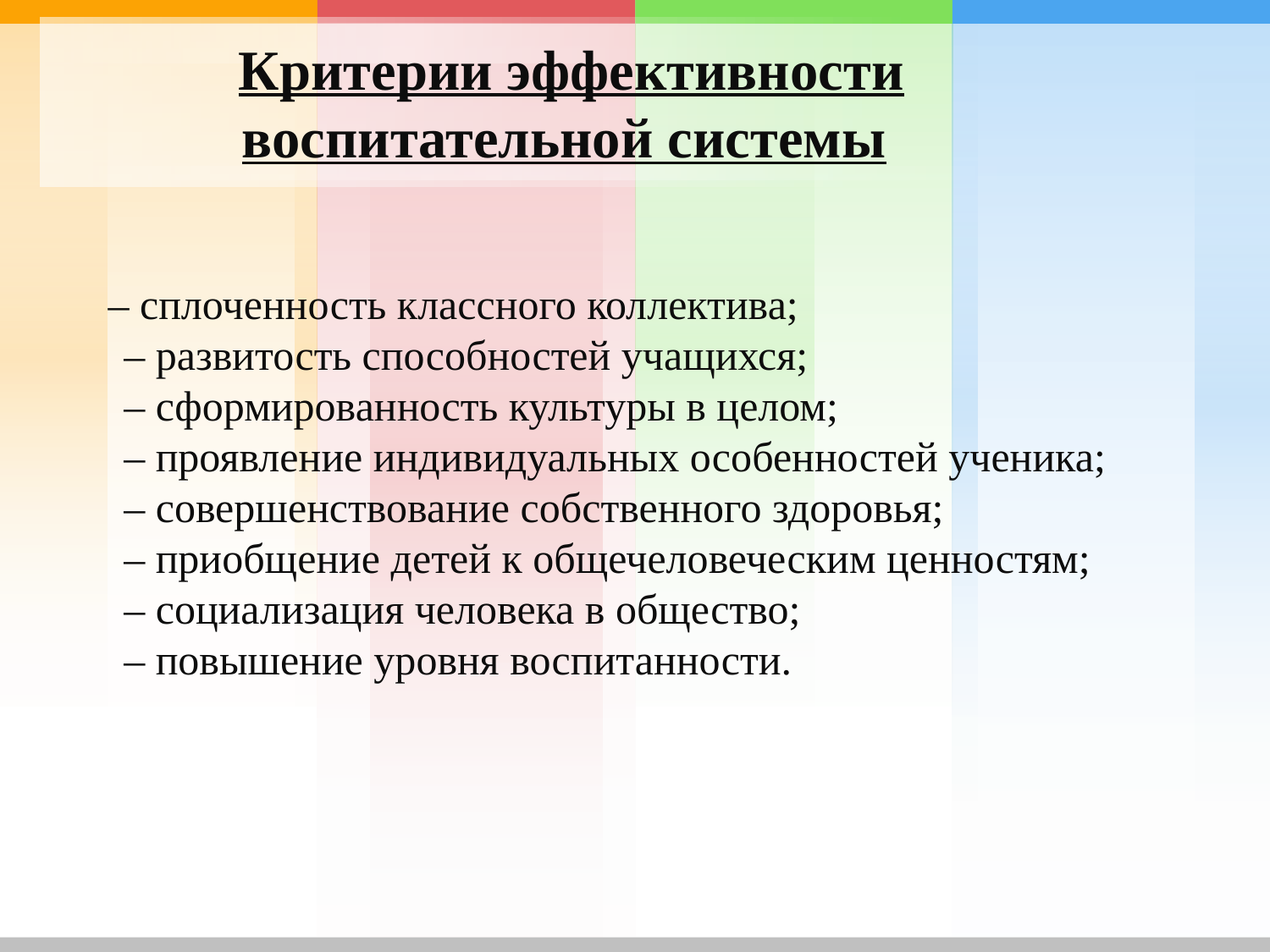

# Критерии эффективности воспитательной системы

   – сплоченность классного коллектива;
– развитость способностей учащихся;
– сформированность культуры в целом;
– проявление индивидуальных особенностей ученика;
– совершенствование собственного здоровья;
– приобщение детей к общечеловеческим ценностям;
– социализация человека в общество;
– повышение уровня воспитанности.